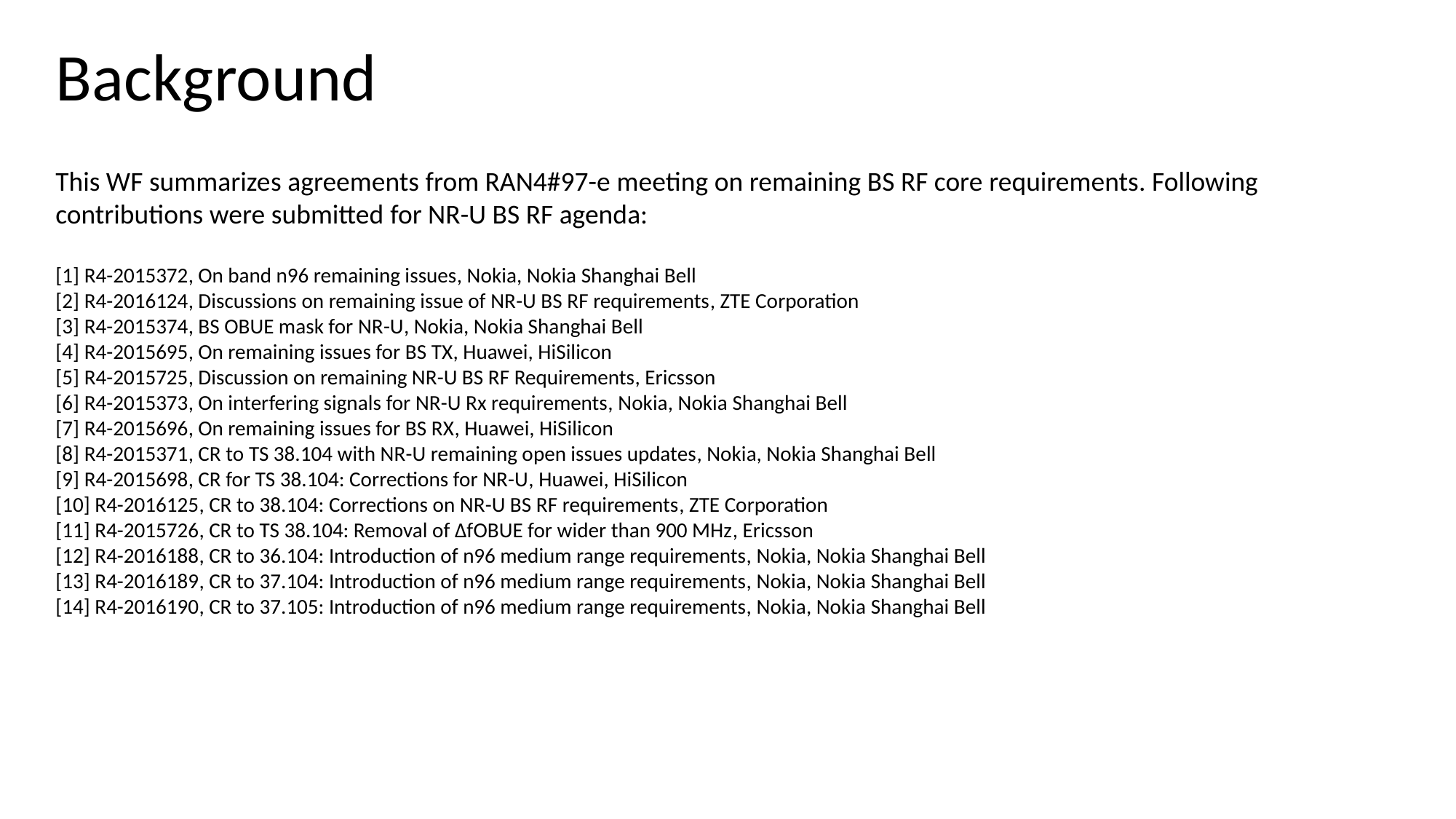

# Background
This WF summarizes agreements from RAN4#97-e meeting on remaining BS RF core requirements. Following contributions were submitted for NR-U BS RF agenda:

[1] R4-2015372, On band n96 remaining issues, Nokia, Nokia Shanghai Bell
[2] R4-2016124, Discussions on remaining issue of NR-U BS RF requirements, ZTE Corporation
[3] R4-2015374, BS OBUE mask for NR-U, Nokia, Nokia Shanghai Bell
[4] R4-2015695, On remaining issues for BS TX, Huawei, HiSilicon
[5] R4-2015725, Discussion on remaining NR-U BS RF Requirements, Ericsson
[6] R4-2015373, On interfering signals for NR-U Rx requirements, Nokia, Nokia Shanghai Bell
[7] R4-2015696, On remaining issues for BS RX, Huawei, HiSilicon
[8] R4-2015371, CR to TS 38.104 with NR-U remaining open issues updates, Nokia, Nokia Shanghai Bell
[9] R4-2015698, CR for TS 38.104: Corrections for NR-U, Huawei, HiSilicon
[10] R4-2016125, CR to 38.104: Corrections on NR-U BS RF requirements, ZTE Corporation
[11] R4-2015726, CR to TS 38.104: Removal of ∆fOBUE for wider than 900 MHz, Ericsson
[12] R4-2016188, CR to 36.104: Introduction of n96 medium range requirements, Nokia, Nokia Shanghai Bell
[13] R4-2016189, CR to 37.104: Introduction of n96 medium range requirements, Nokia, Nokia Shanghai Bell
[14] R4-2016190, CR to 37.105: Introduction of n96 medium range requirements, Nokia, Nokia Shanghai Bell